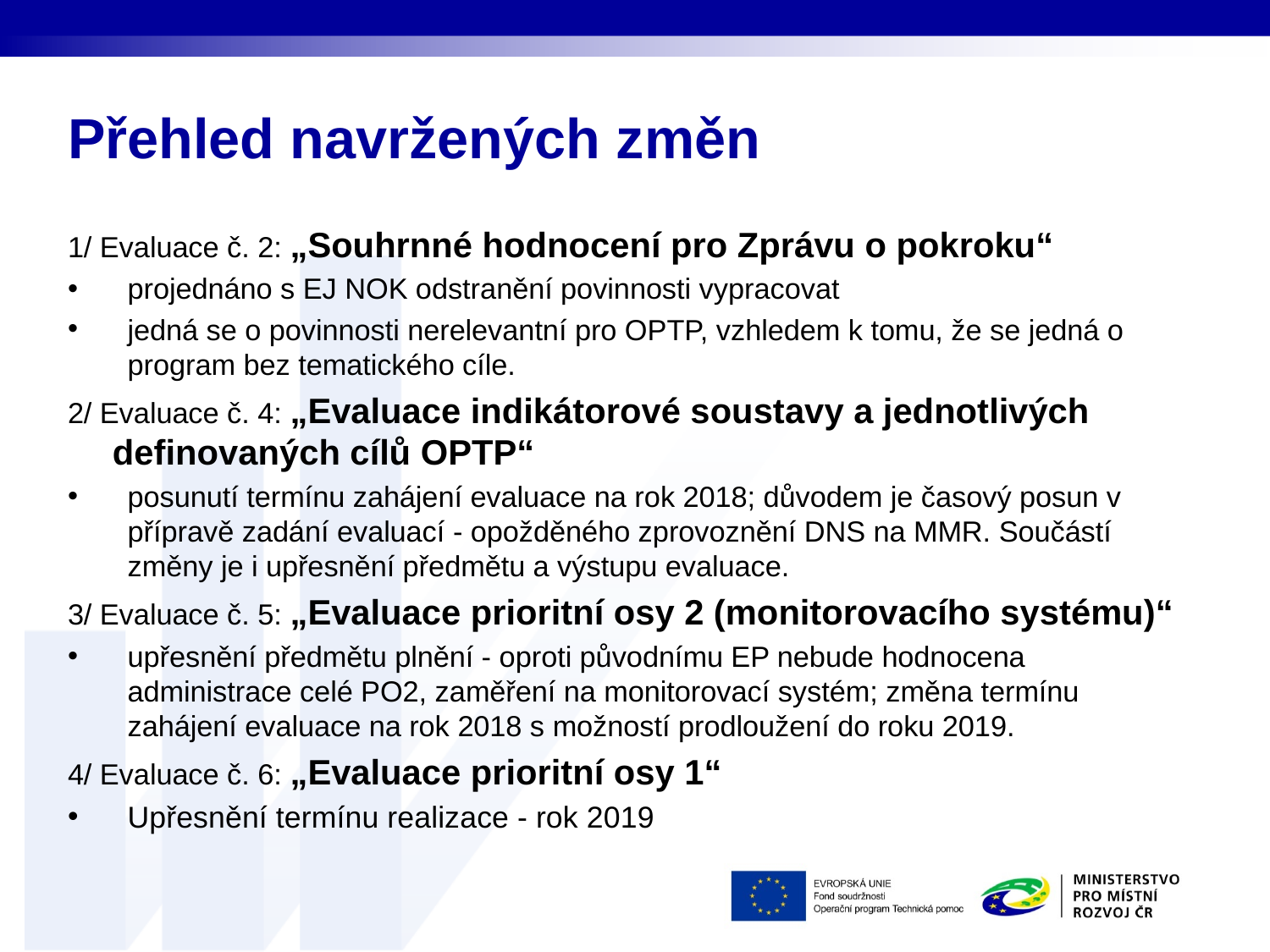

# Přehled navržených změn
1/ Evaluace č. 2: „Souhrnné hodnocení pro Zprávu o pokroku“
projednáno s EJ NOK odstranění povinnosti vypracovat
jedná se o povinnosti nerelevantní pro OPTP, vzhledem k tomu, že se jedná o program bez tematického cíle.
2/ Evaluace č. 4: „Evaluace indikátorové soustavy a jednotlivých definovaných cílů OPTP“
posunutí termínu zahájení evaluace na rok 2018; důvodem je časový posun v přípravě zadání evaluací - opožděného zprovoznění DNS na MMR. Součástí změny je i upřesnění předmětu a výstupu evaluace.
3/ Evaluace č. 5: „Evaluace prioritní osy 2 (monitorovacího systému)“
upřesnění předmětu plnění - oproti původnímu EP nebude hodnocena administrace celé PO2, zaměření na monitorovací systém; změna termínu zahájení evaluace na rok 2018 s možností prodloužení do roku 2019.
4/ Evaluace č. 6: „Evaluace prioritní osy 1“
Upřesnění termínu realizace - rok 2019